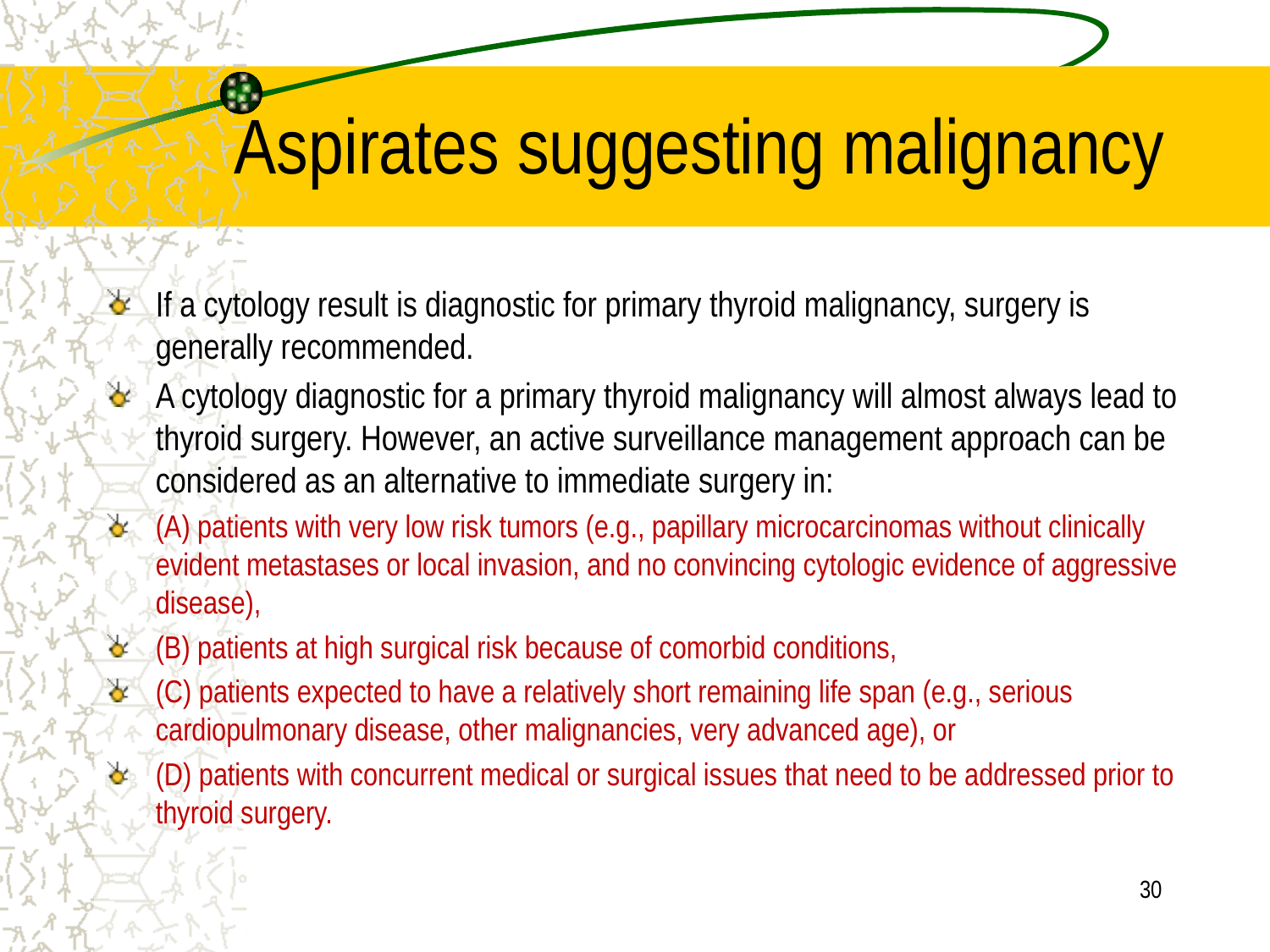

# Aspirates suggesting malignancy
If a cytology result is diagnostic for primary thyroid malignancy, surgery is generally recommended.
A cytology diagnostic for a primary thyroid malignancy will almost always lead to thyroid surgery. However, an active surveillance management approach can be considered as an alternative to immediate surgery in:
(A) patients with very low risk tumors (e.g., papillary microcarcinomas without clinically evident metastases or local invasion, and no convincing cytologic evidence of aggressive disease),
(B) patients at high surgical risk because of comorbid conditions,
(C) patients expected to have a relatively short remaining life span (e.g., serious cardiopulmonary disease, other malignancies, very advanced age), or
(D) patients with concurrent medical or surgical issues that need to be addressed prior to thyroid surgery.
30